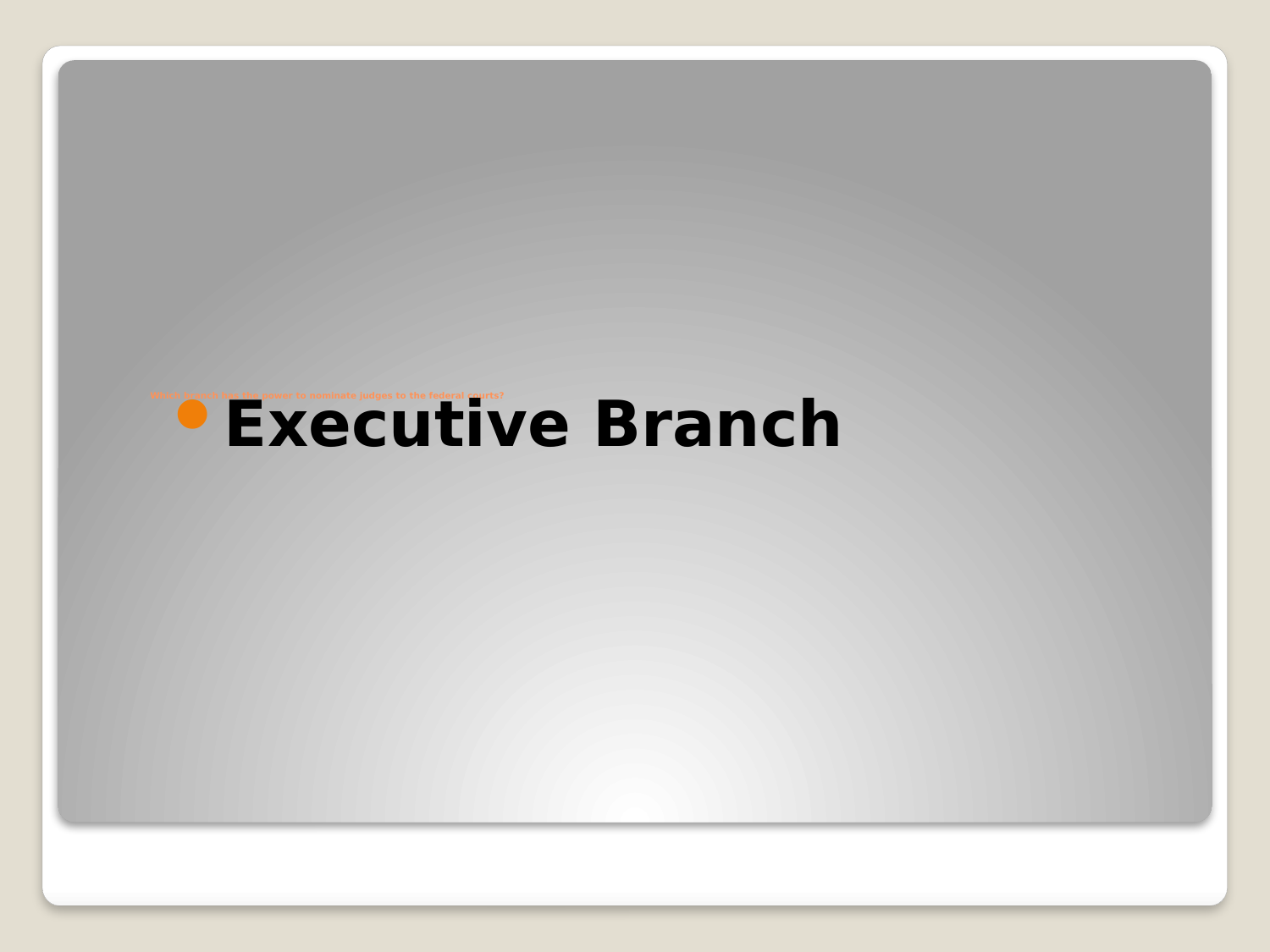

# Which branch has the power to nominate judges to the federal courts?
Executive Branch